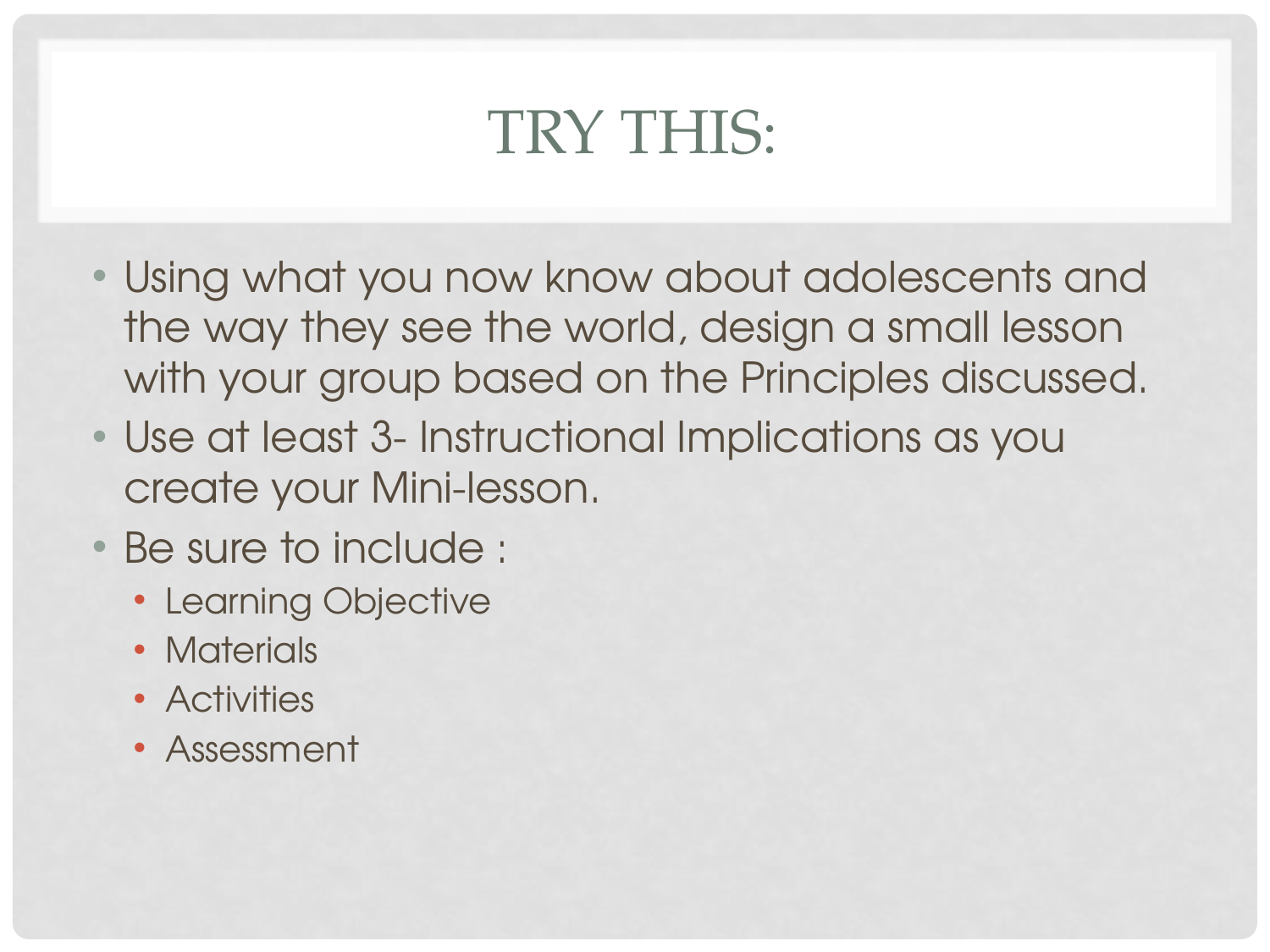

# Try this:
Using what you now know about adolescents and the way they see the world, design a small lesson with your group based on the Principles discussed.
Use at least 3- Instructional Implications as you create your Mini-lesson.
Be sure to include :
Learning Objective
Materials
Activities
Assessment